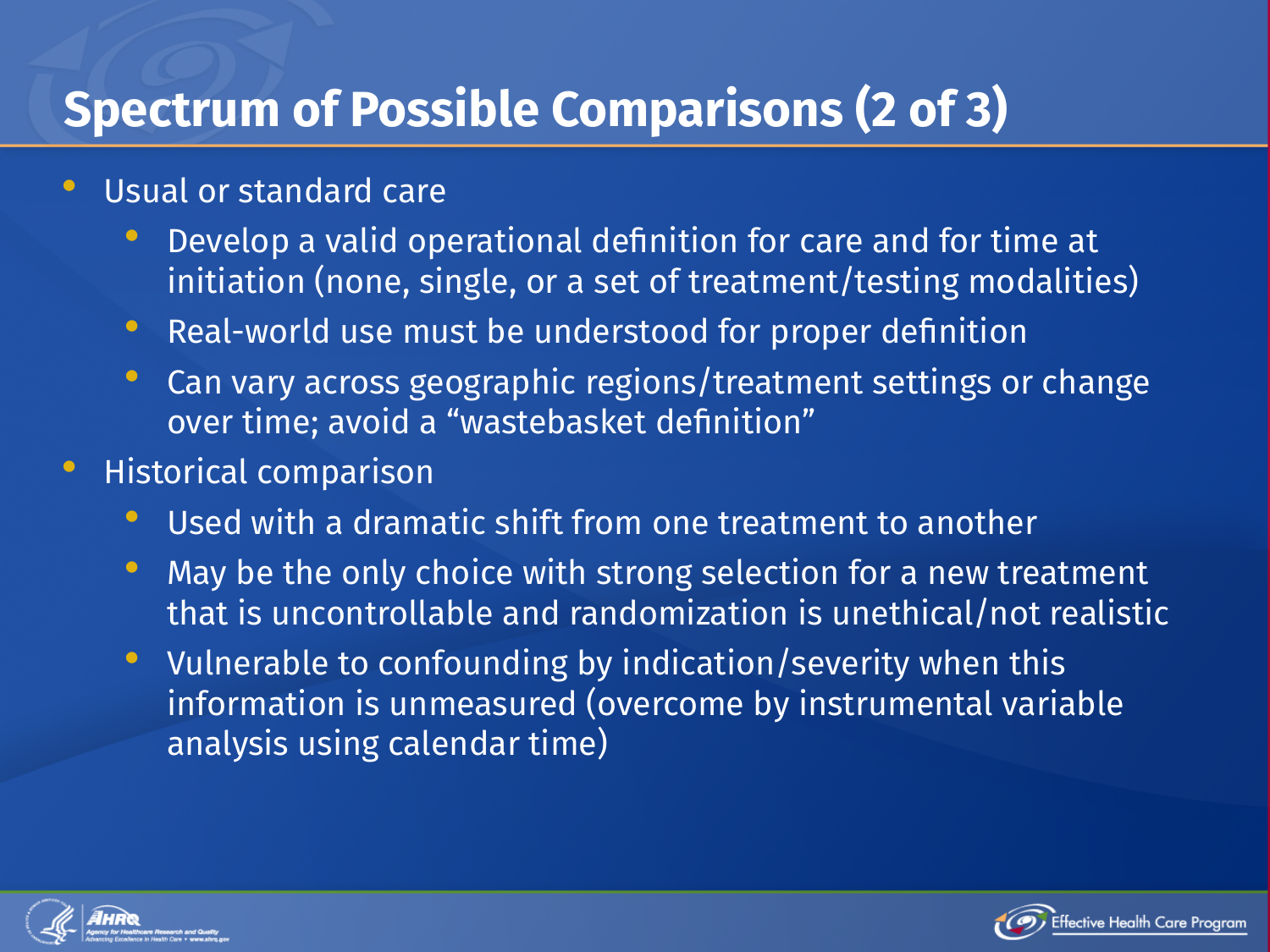

# Spectrum of Possible Comparisons (2 of 3)
Usual or standard care
Develop a valid operational definition for care and for time at initiation (none, single, or a set of treatment/testing modalities)
Real-world use must be understood for proper definition
Can vary across geographic regions/treatment settings or change over time; avoid a “wastebasket definition”
Historical comparison
Used with a dramatic shift from one treatment to another
May be the only choice with strong selection for a new treatment that is uncontrollable and randomization is unethical/not realistic
Vulnerable to confounding by indication/severity when this information is unmeasured (overcome by instrumental variable analysis using calendar time)